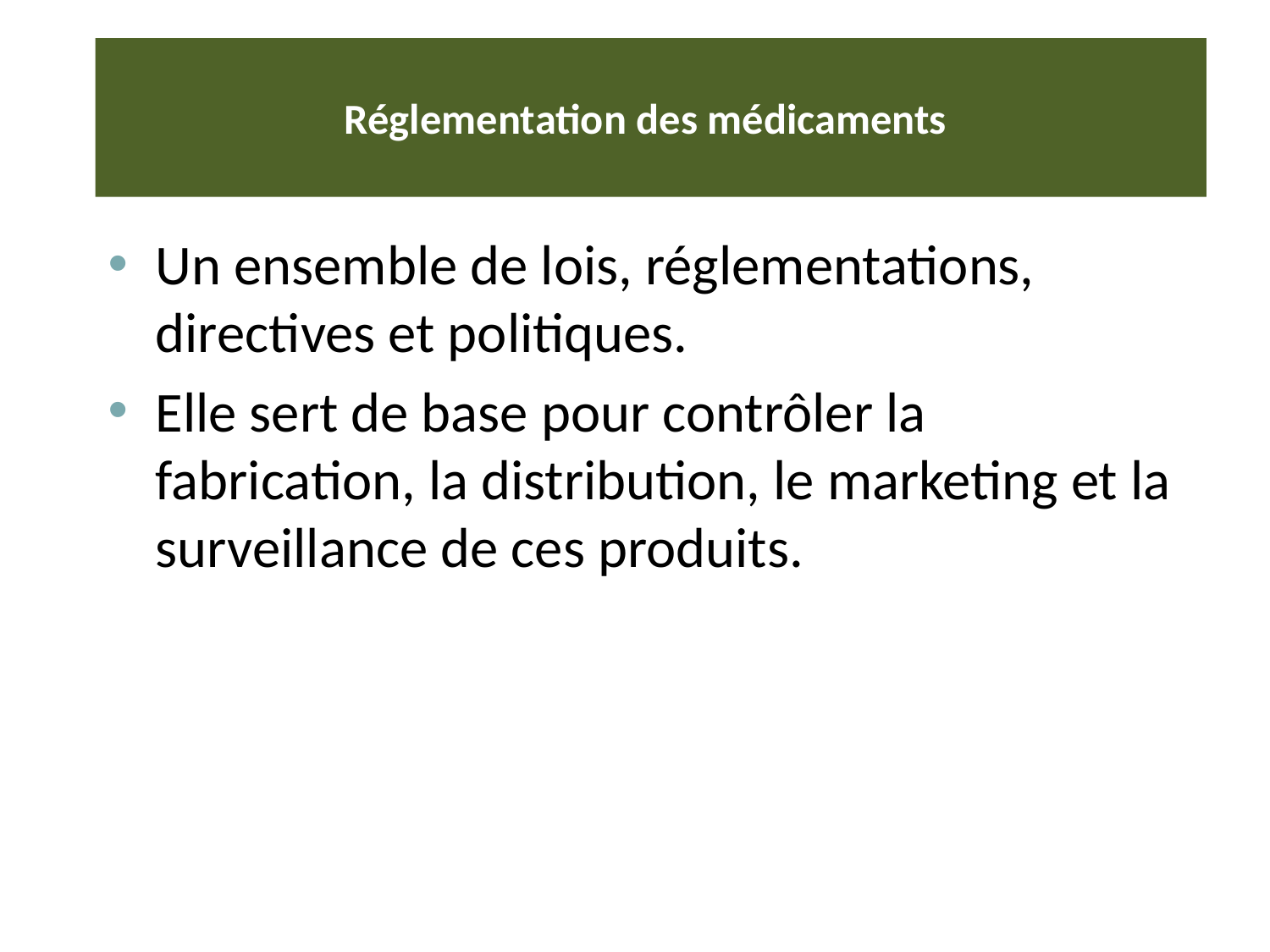

# Réglementation des médicaments
Un ensemble de lois, réglementations, directives et politiques.
Elle sert de base pour contrôler la fabrication, la distribution, le marketing et la surveillance de ces produits.